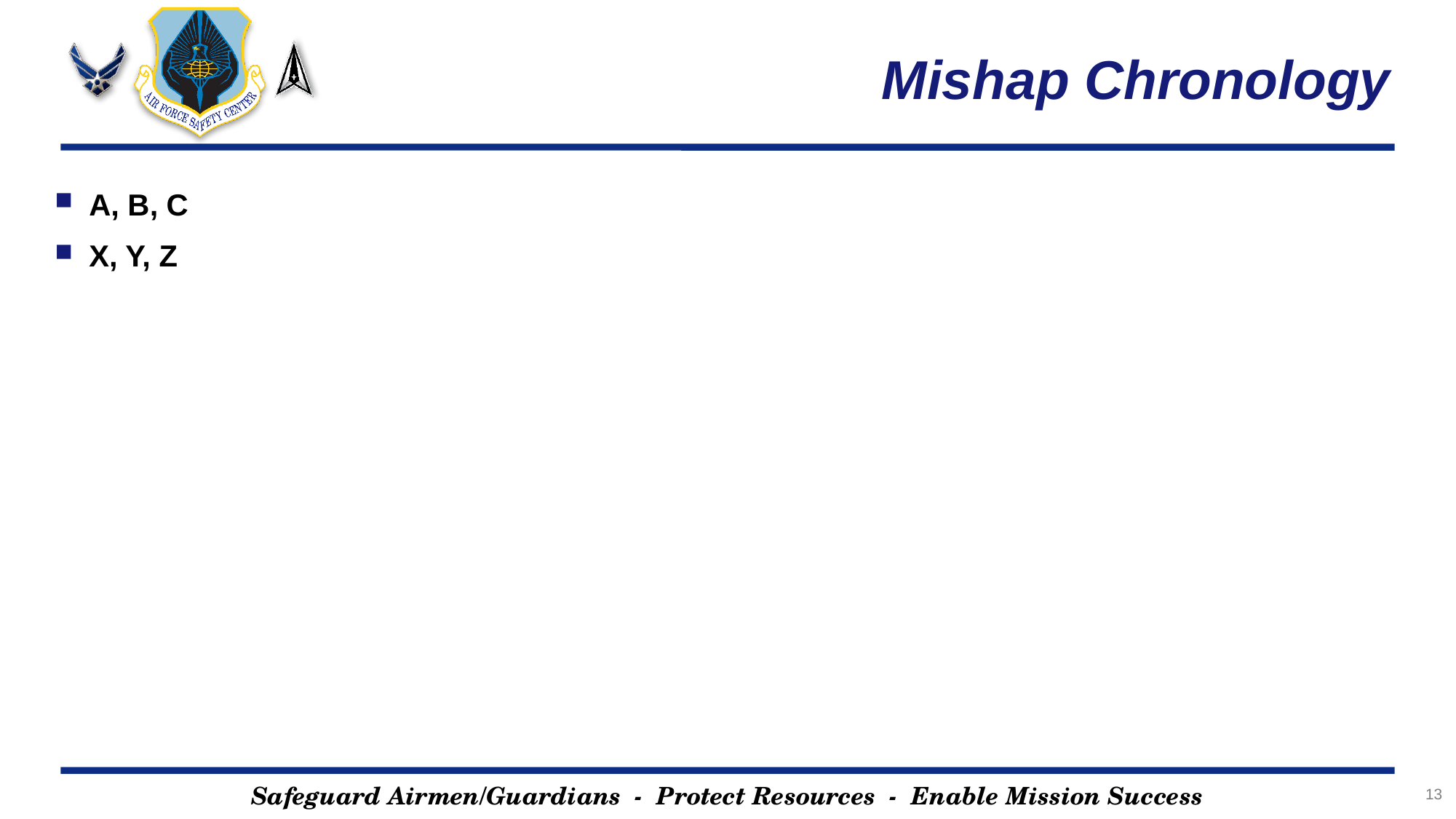

# Mishap Chronology
A, B, C
X, Y, Z

13